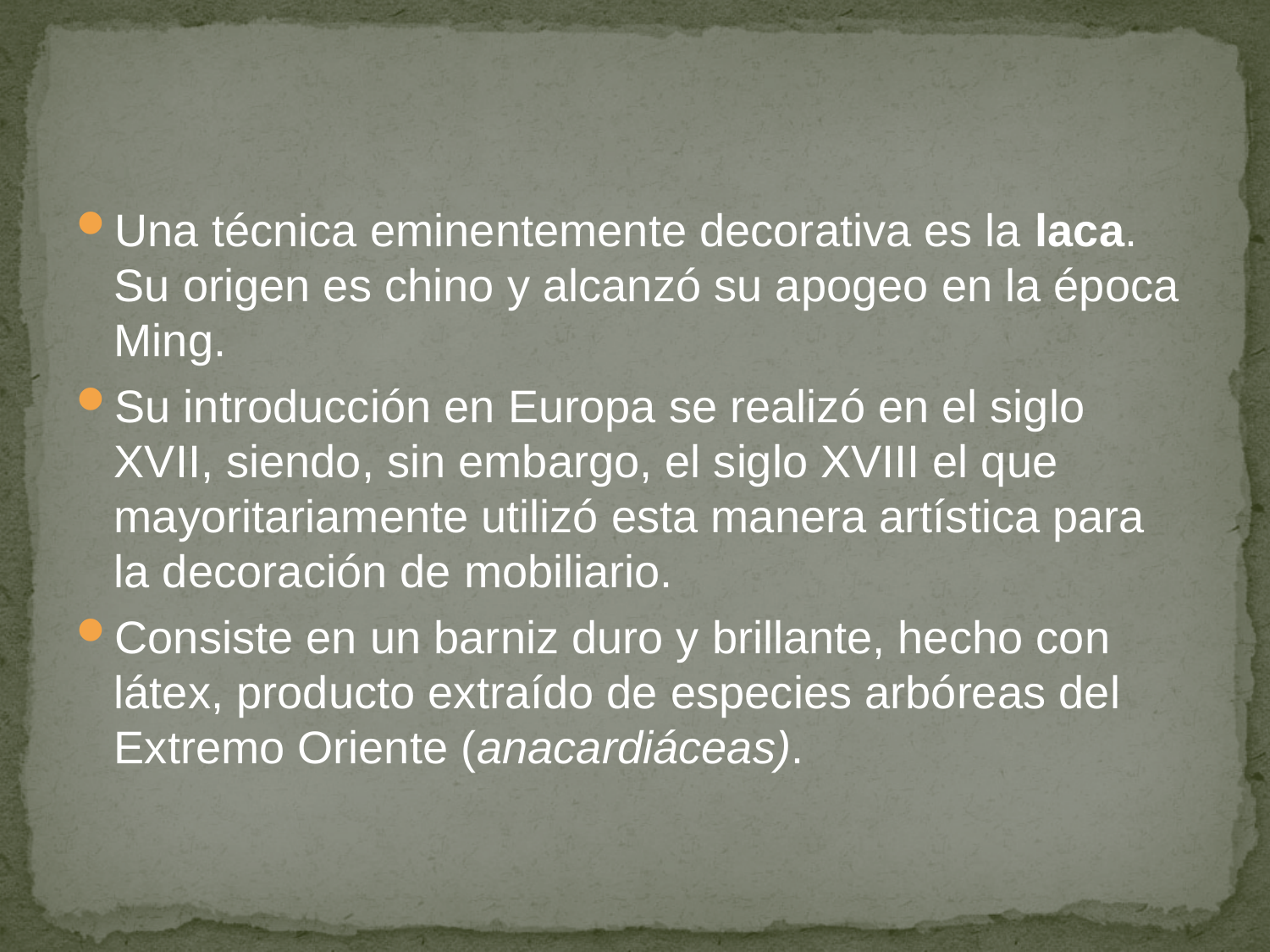

Una técnica eminentemente decorativa es la laca. Su origen es chino y alcanzó su apogeo en la época Ming.
Su introducción en Europa se realizó en el siglo XVII, siendo, sin embargo, el siglo XVIII el que mayoritariamente utilizó esta manera artística para la decoración de mobiliario.
Consiste en un barniz duro y brillante, hecho con látex, producto extraído de especies arbóreas del Extremo Oriente (anacardiáceas).